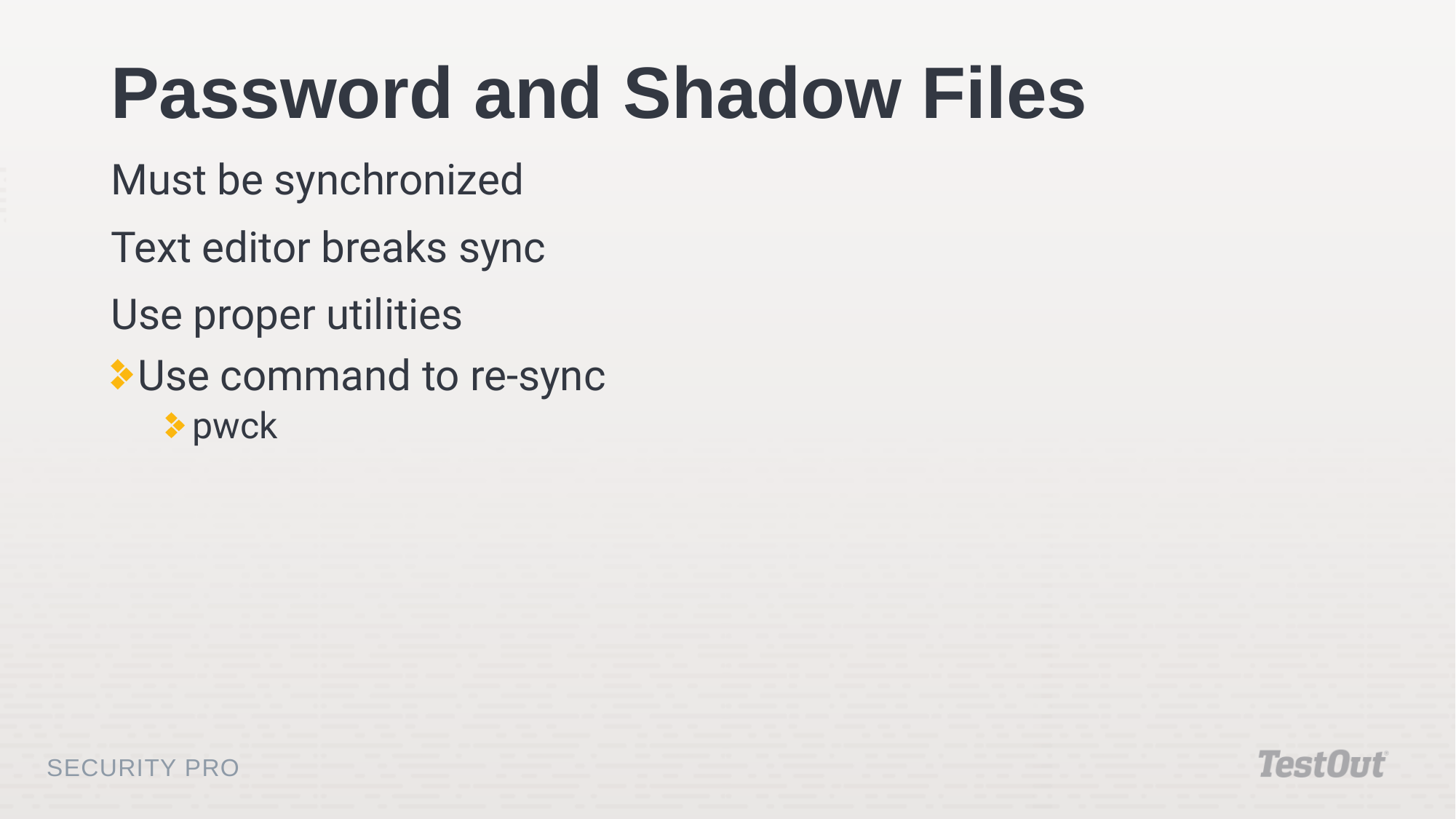

# Password and Shadow Files
Must be synchronized
Text editor breaks sync
Use proper utilities
Use command to re-sync
pwck
Security Pro